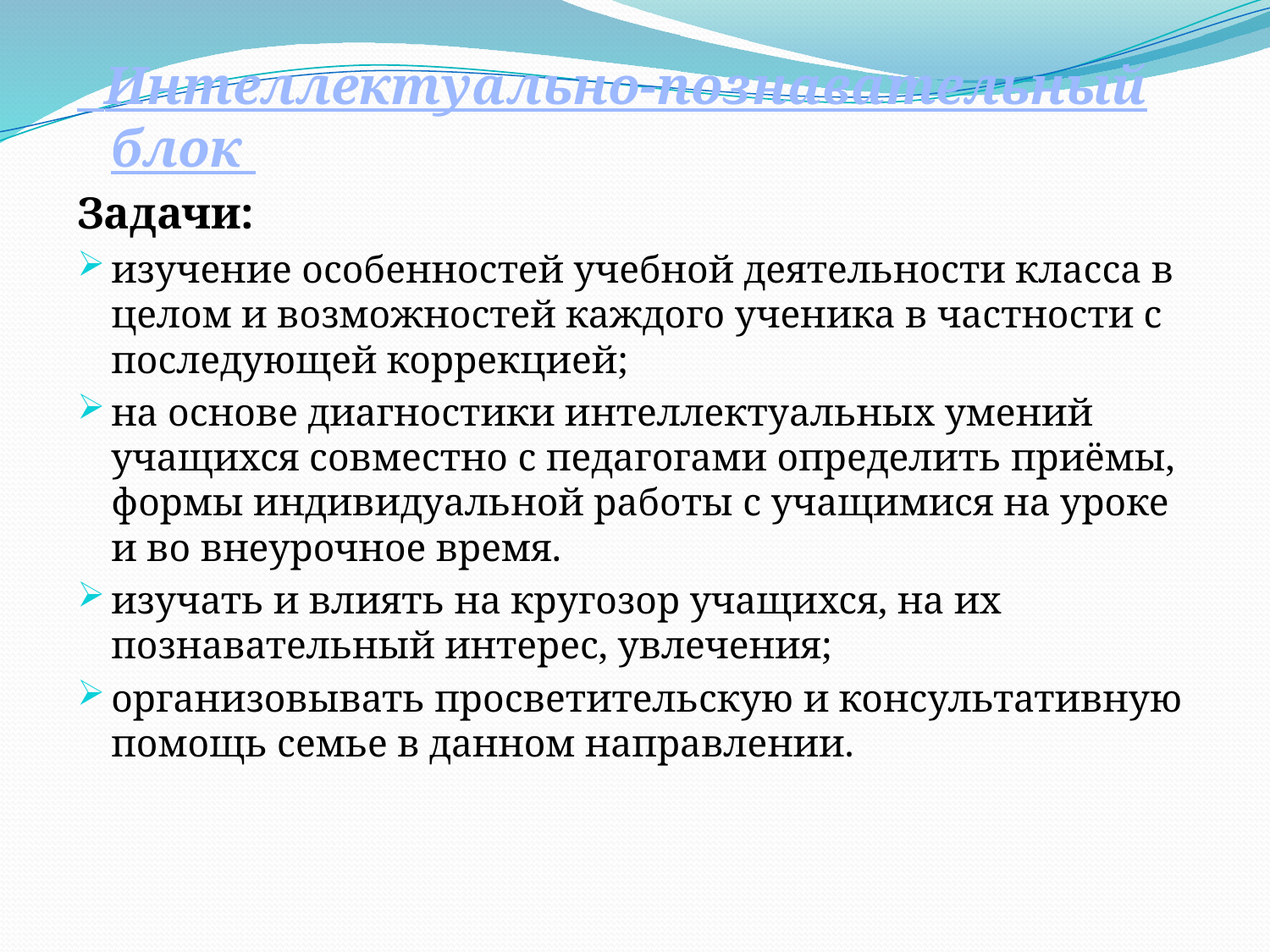

Интеллектуально-познавательный блок
Задачи:
изучение особенностей учебной деятельности класса в целом и возможностей каждого ученика в частности с последующей коррекцией;
на основе диагностики интеллектуальных умений учащихся совместно с педагогами определить приёмы, формы индивидуальной работы с учащимися на уроке и во внеурочное время.
изучать и влиять на кругозор учащихся, на их познавательный интерес, увлечения;
организовывать просветительскую и консультативную помощь семье в данном направлении.

#